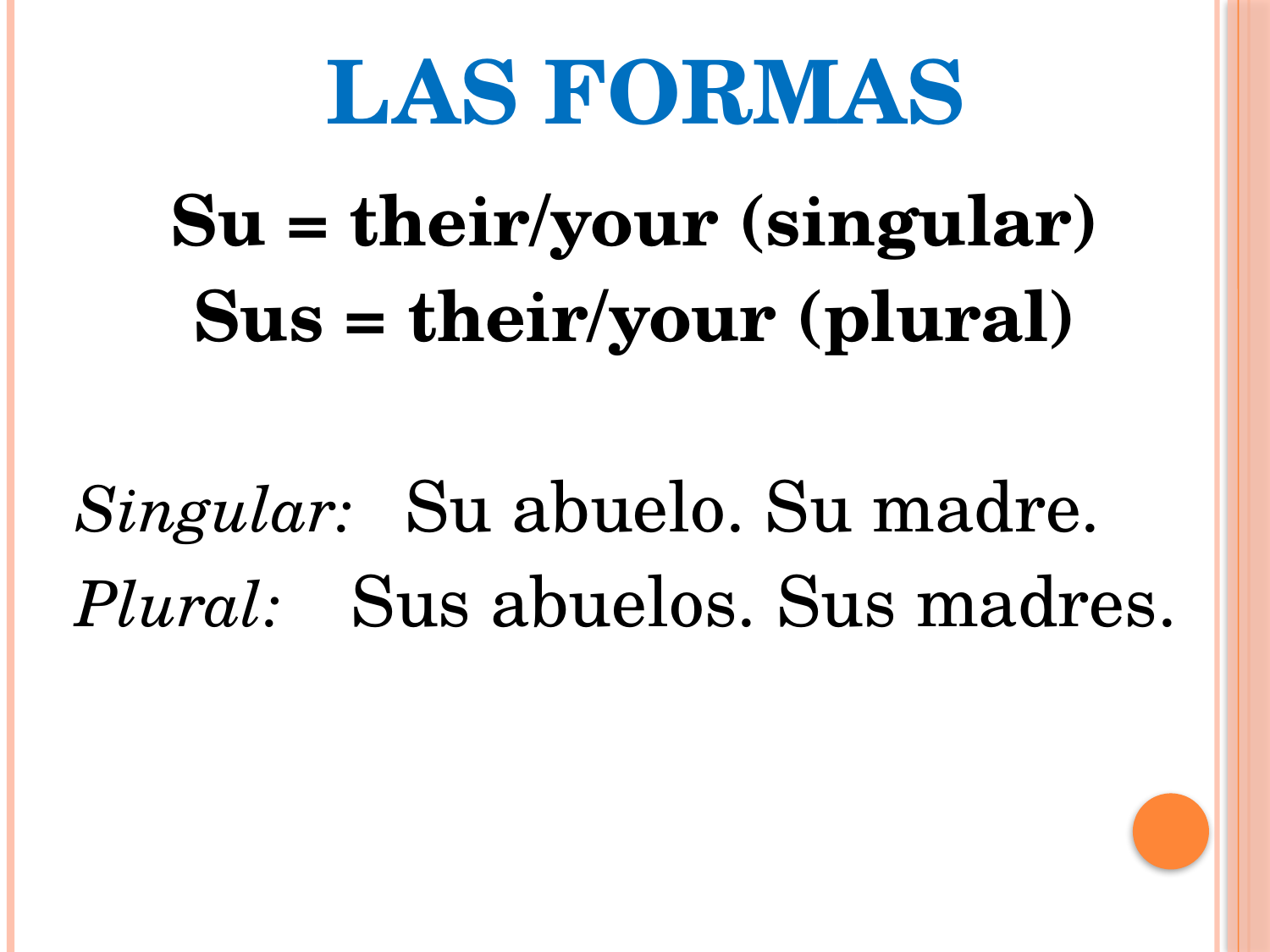

# Las formas
Su = their/your (singular)
Sus = their/your (plural)

Singular:   Su abuelo. Su madre.
Plural:    Sus abuelos. Sus madres.